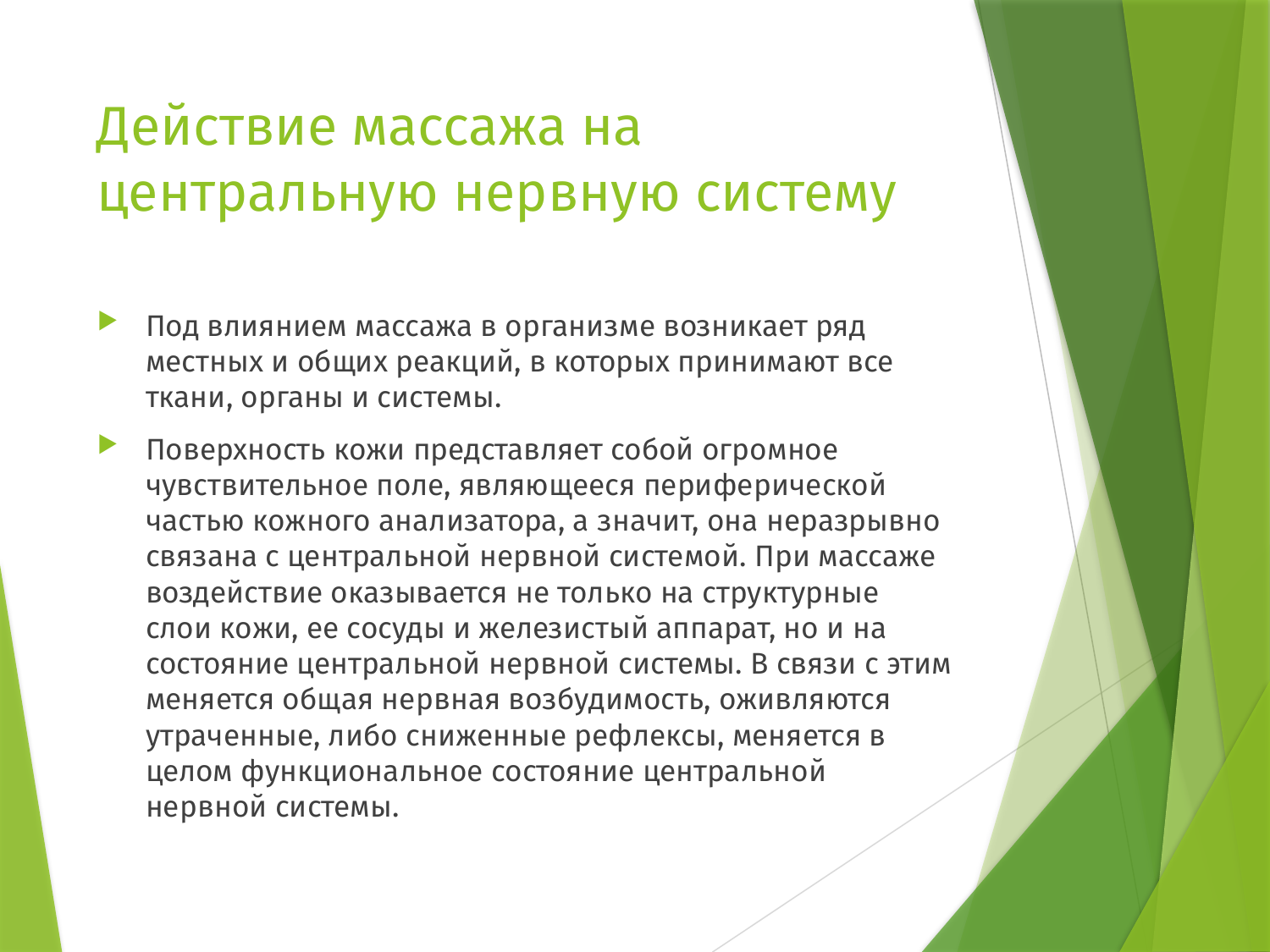

# Действие массажа на центральную нервную систему
Под влиянием массажа в организме возникает ряд местных и общих реакций, в которых принимают все ткани, органы и системы.
Поверхность кожи представляет собой огромное чувствительное поле, являющееся периферической частью кожного анализатора, а значит, она неразрывно связана с центральной нервной системой. При массаже воздействие оказывается не только на структурные слои кожи, ее сосуды и железистый аппарат, но и на состояние центральной нервной системы. В связи с этим меняется общая нервная возбудимость, оживляются утраченные, либо сниженные рефлексы, меняется в целом функциональное состояние центральной нервной системы.